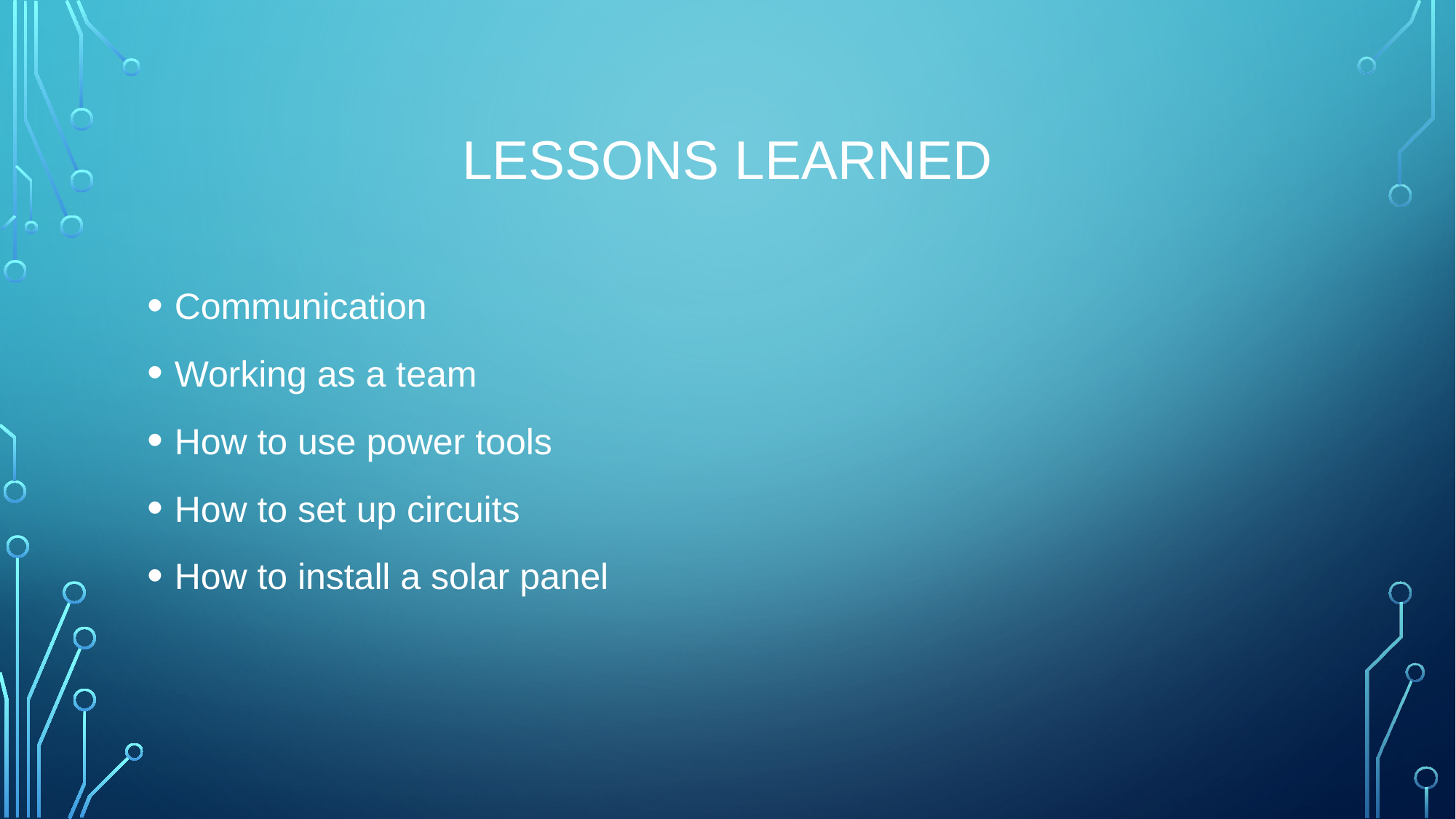

# Lessons Learned
Communication
Working as a team
How to use power tools
How to set up circuits
How to install a solar panel